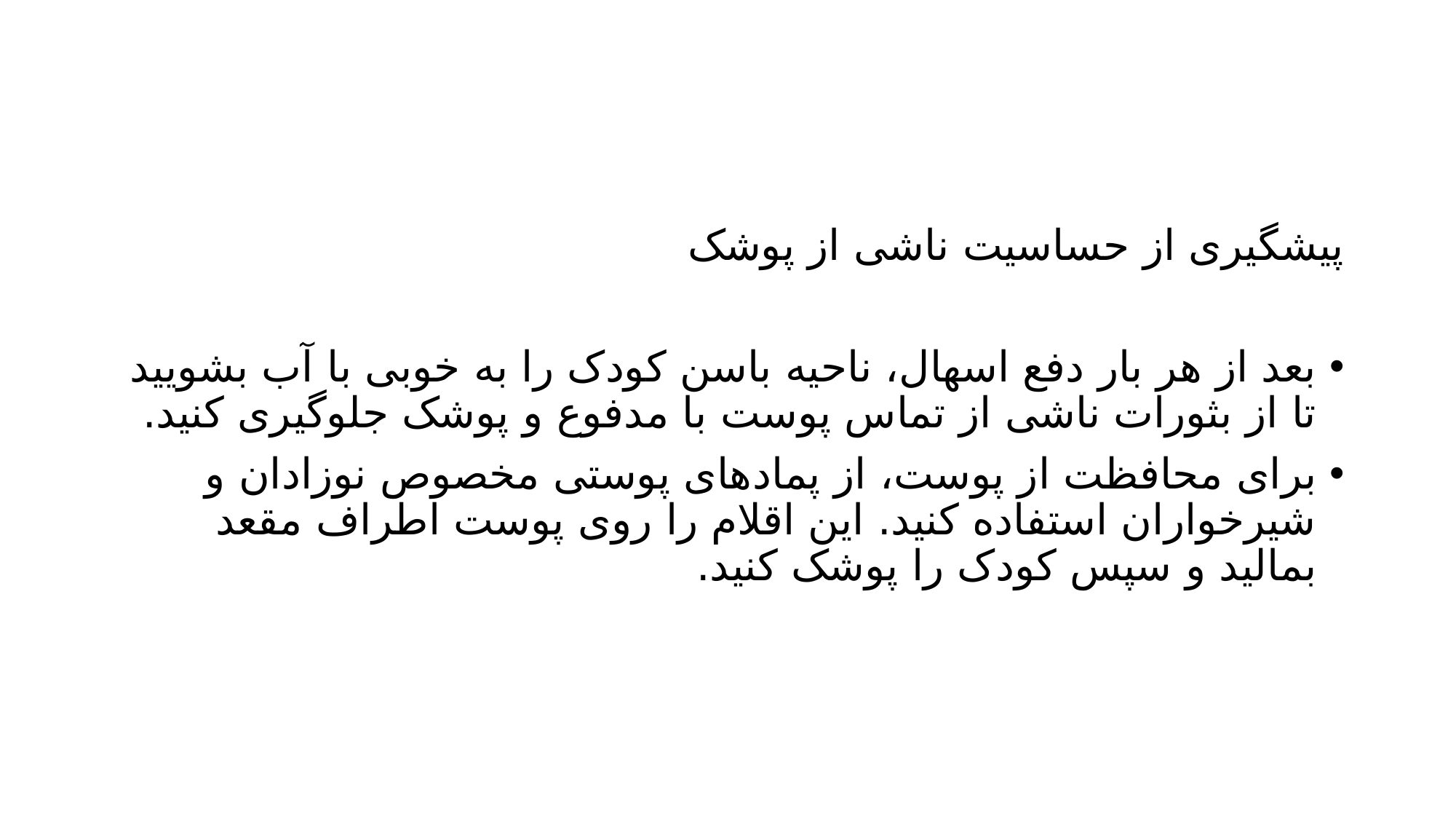

پیشگیری از حساسیت ناشی از پوشک

بعد از هر بار دفع اسهال، ناحیه باسن کودک را به خوبی با آب بشویید تا از بثورات ناشی از تماس پوست با مدفوع و پوشک جلوگیری کنید.
برای محافظت از پوست، از پماد‌های پوستی مخصوص نوزادان و شیرخواران استفاده کنید. این اقلام را روی پوست اطراف مقعد بمالید و سپس کودک را پوشک کنید.